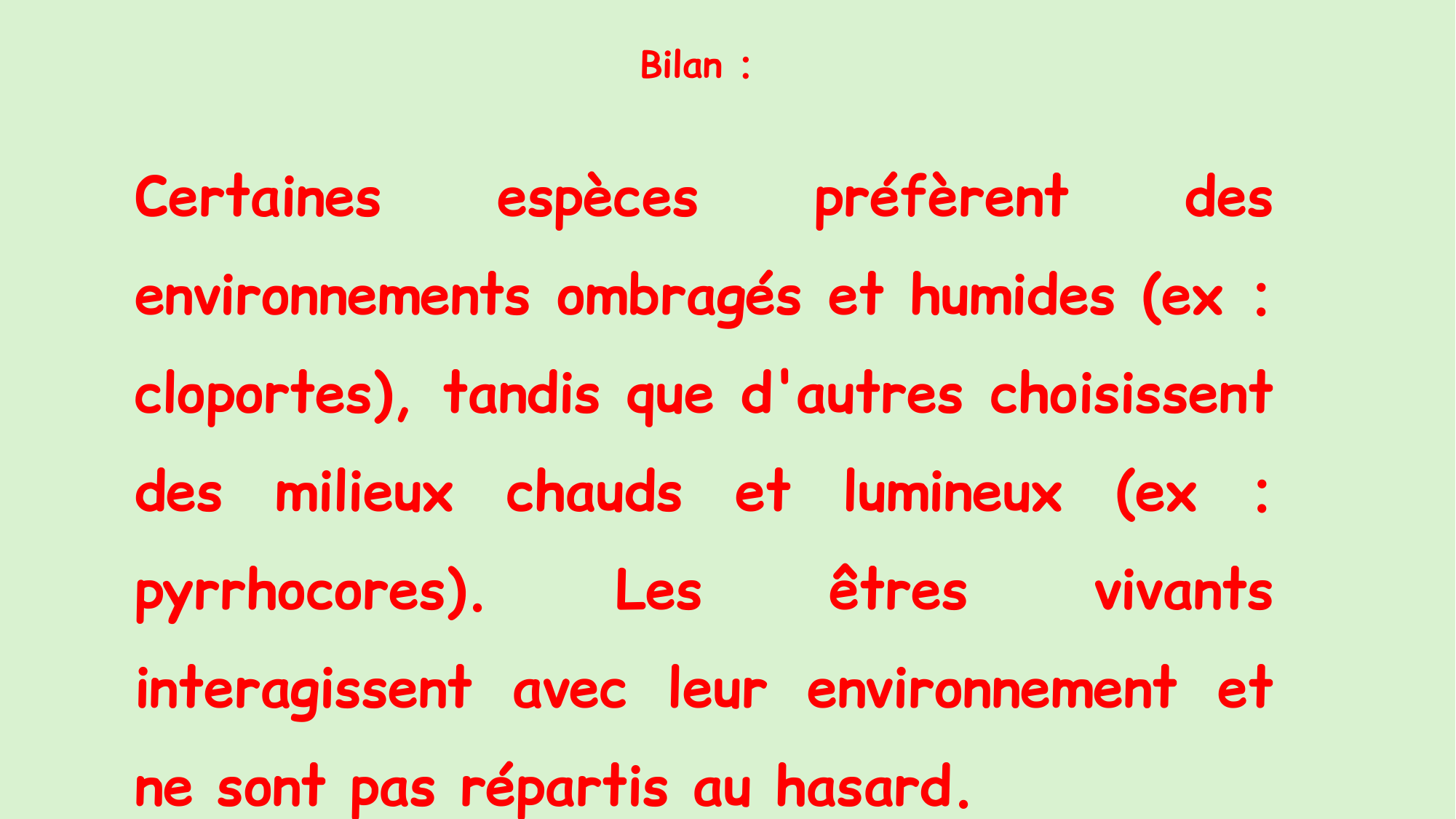

Bilan :

Certaines espèces préfèrent des environnements ombragés et humides (ex : cloportes), tandis que d'autres choisissent des milieux chauds et lumineux (ex : pyrrhocores). Les êtres vivants interagissent avec leur environnement et ne sont pas répartis au hasard.